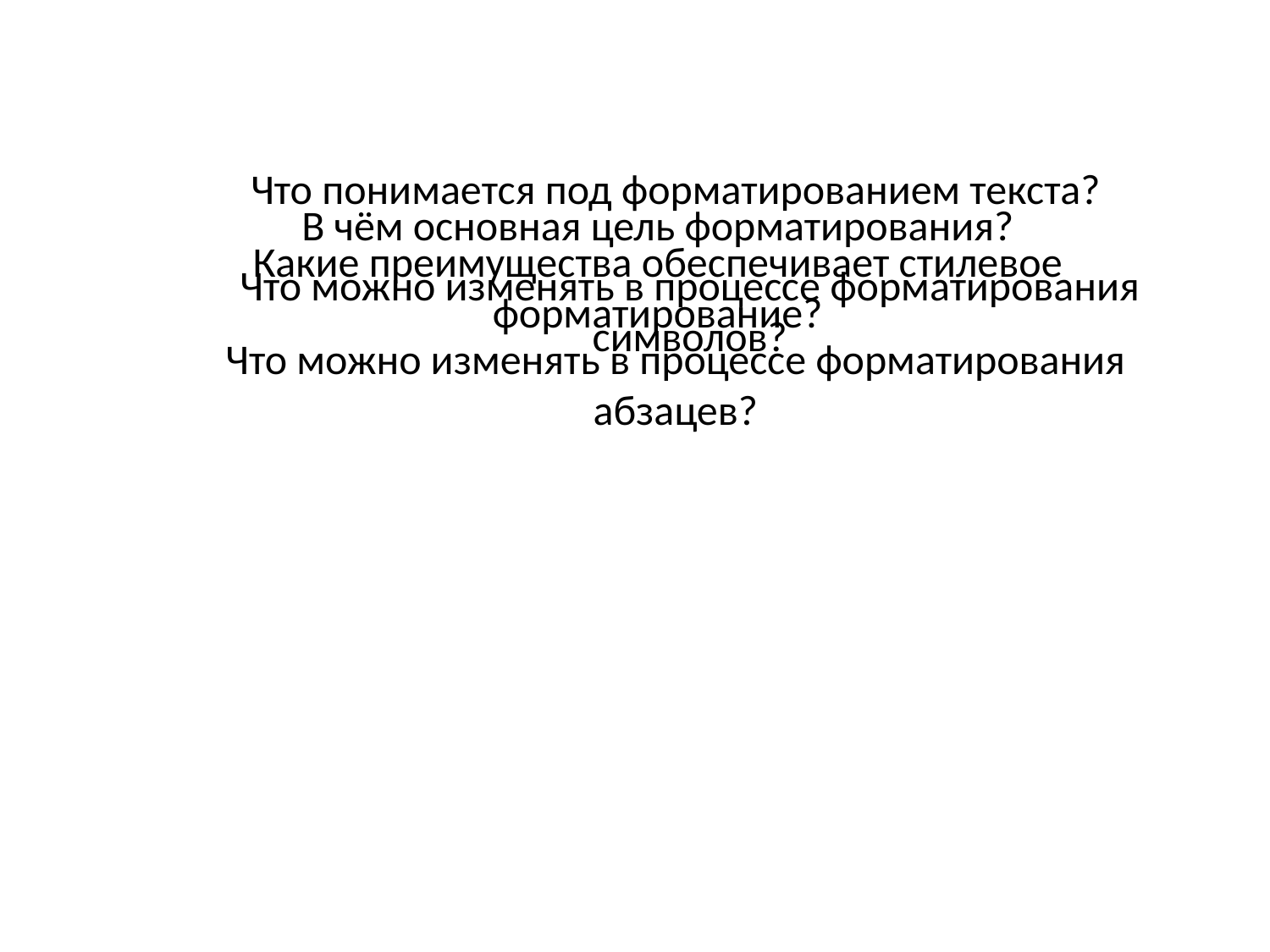

Вопросы и задания
Что понимается под форматированием текста?
В чём основная цель форматирования?
Какие преимущества обеспечивает стилевое форматирование?
Что можно изменять в процессе форматирования символов?
Что можно изменять в процессе форматирования абзацев?